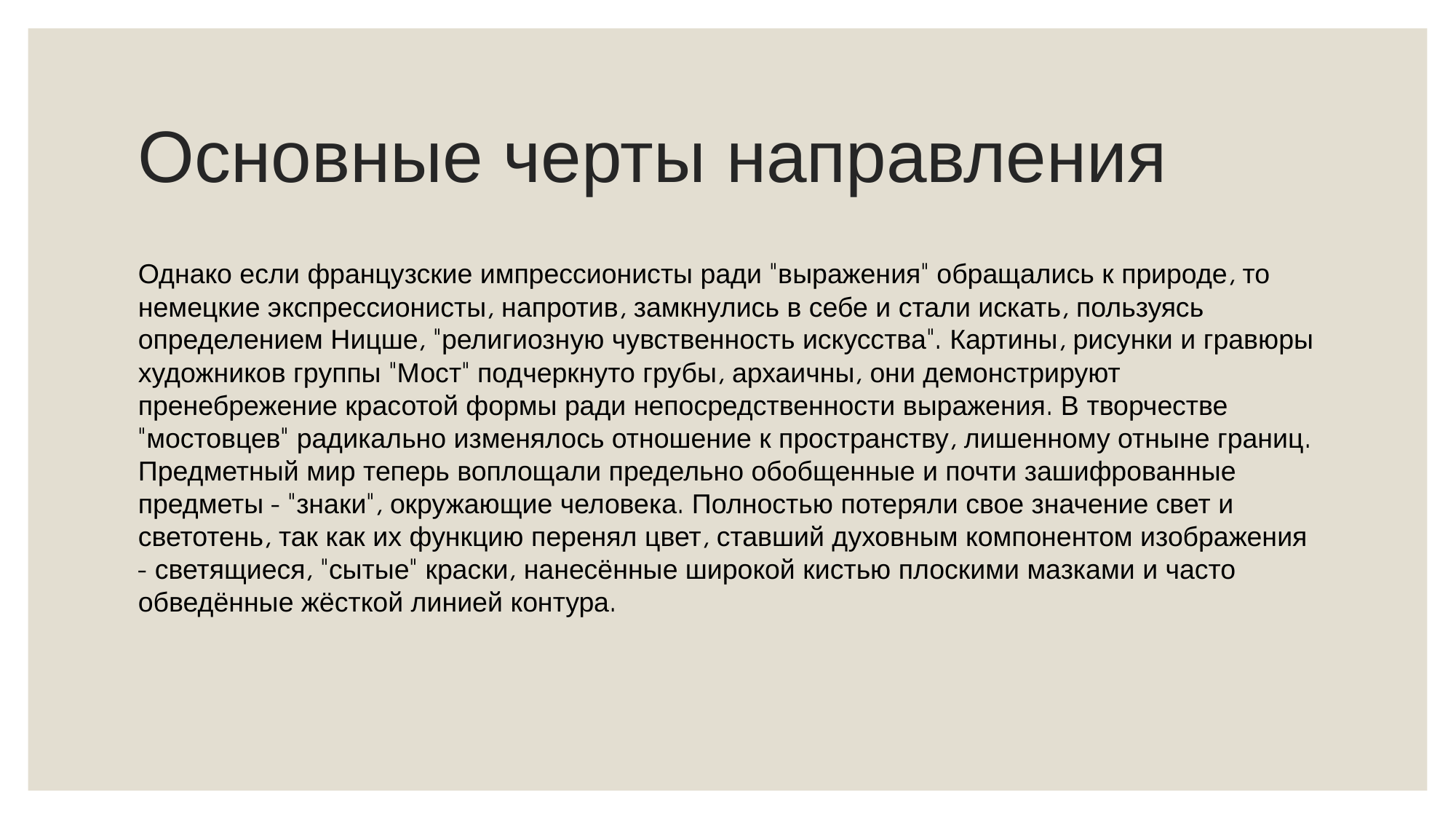

# Основные черты направления
Однако если французские импрессионисты ради "выражения" обращались к природе, то немецкие экспрессионисты, напротив, замкнулись в себе и стали искать, пользуясь определением Ницше, "религиозную чувственность искусства". Картины, рисунки и гравюры художников группы "Мост" подчеркнуто грубы, архаичны, они демонстрируют пренебрежение красотой формы ради непосредственности выражения. В творчестве "мостовцев" радикально изменялось отношение к пространству, лишенному отныне границ. Предметный мир теперь воплощали предельно обобщенные и почти зашифрованные предметы - "знаки", окружающие человека. Полностью потеряли свое значение свет и светотень, так как их функцию перенял цвет, ставший духовным компонентом изображения - светящиеся, "сытые" краски, нанесённые широкой кистью плоскими мазками и часто обведённые жёсткой линией контура.